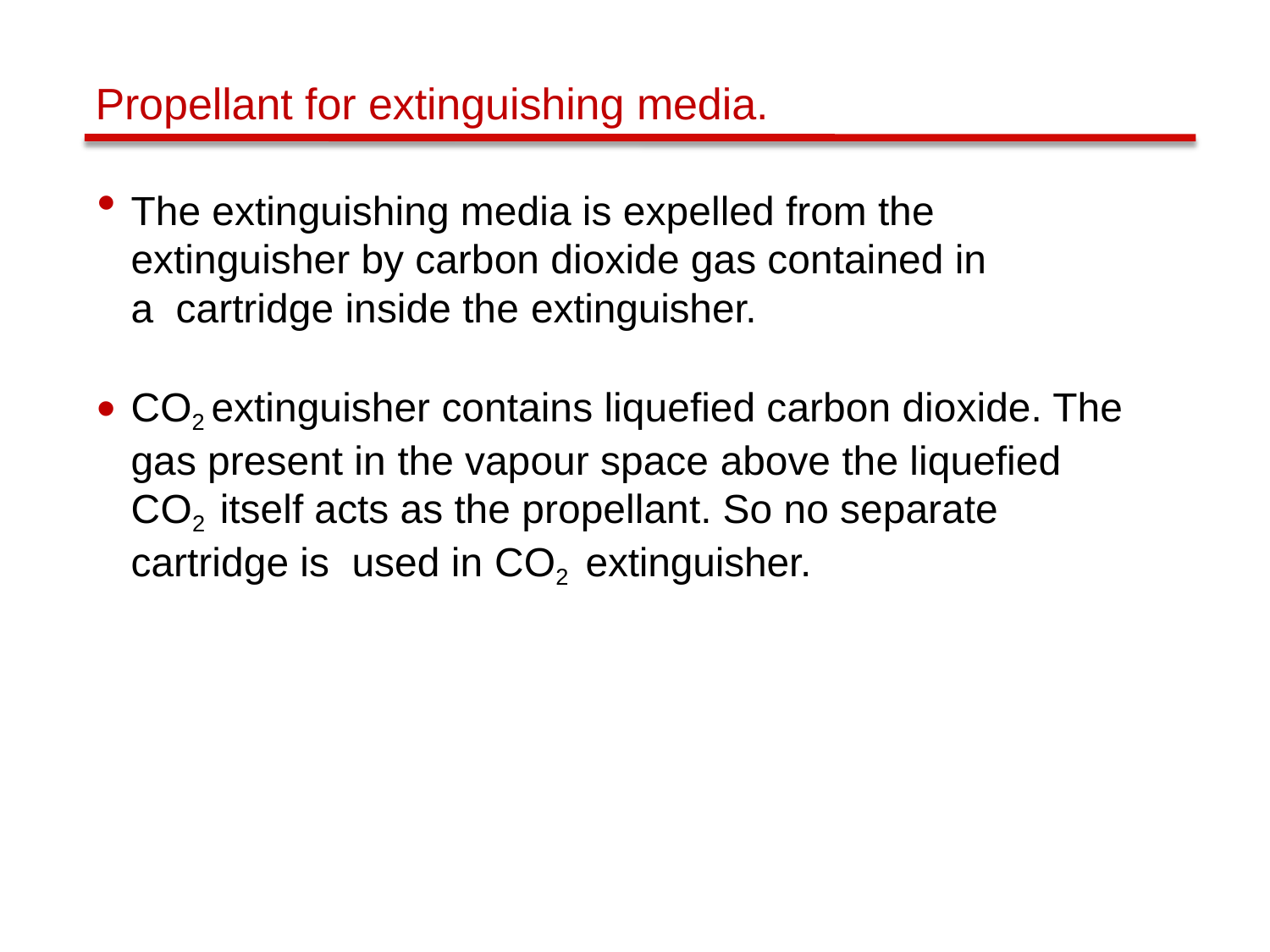

# Propellant for extinguishing media.

The extinguishing media is expelled from the  extinguisher by carbon dioxide gas contained in a  cartridge inside the extinguisher.

CO2 extinguisher contains liquefied carbon dioxide. The  gas present in the vapour space above the liquefied CO2  itself acts as the propellant. So no separate cartridge is  used in CO2 extinguisher.